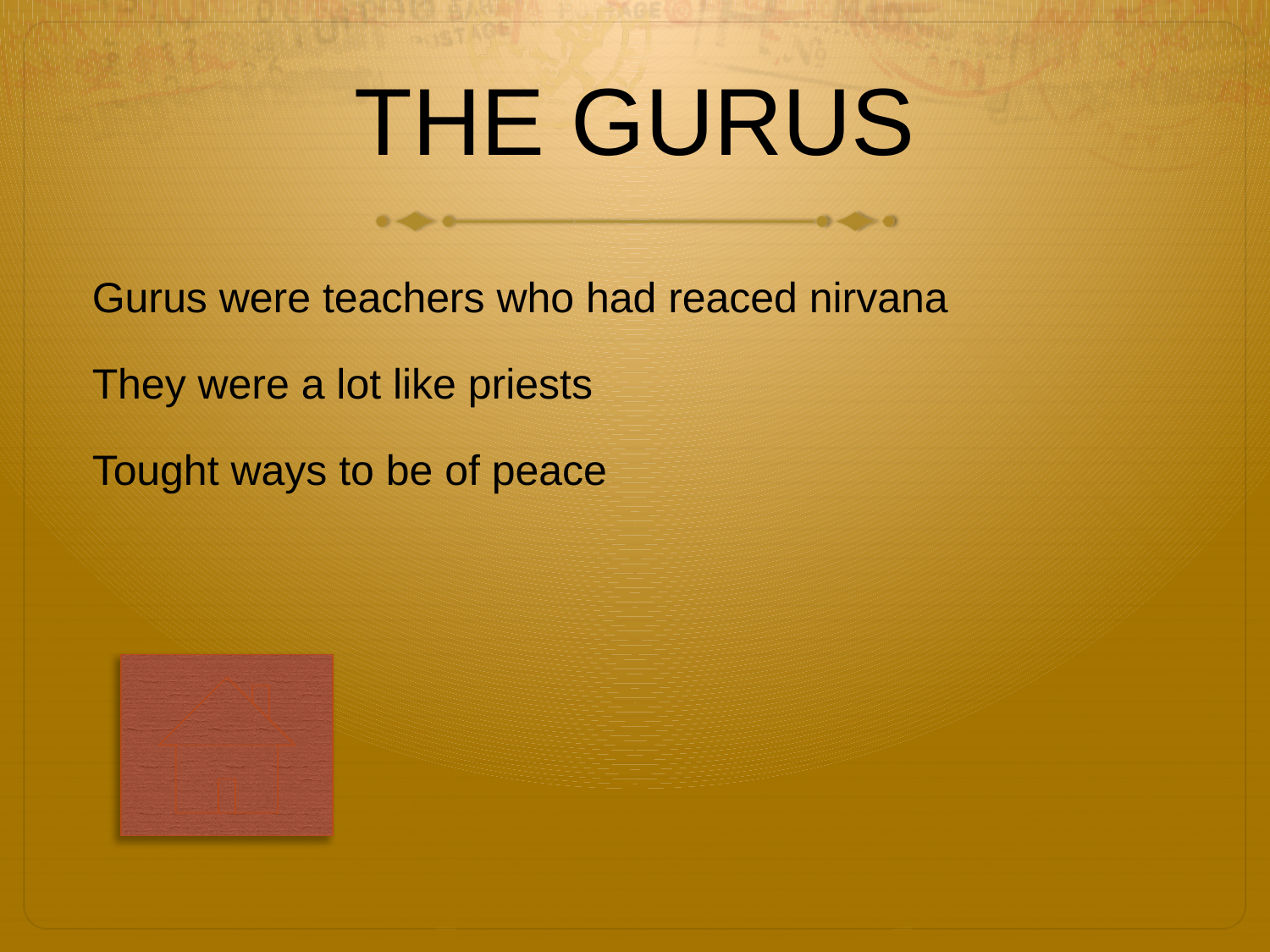

# THE GURUS
Gurus were teachers who had reaced nirvana
They were a lot like priests
Tought ways to be of peace